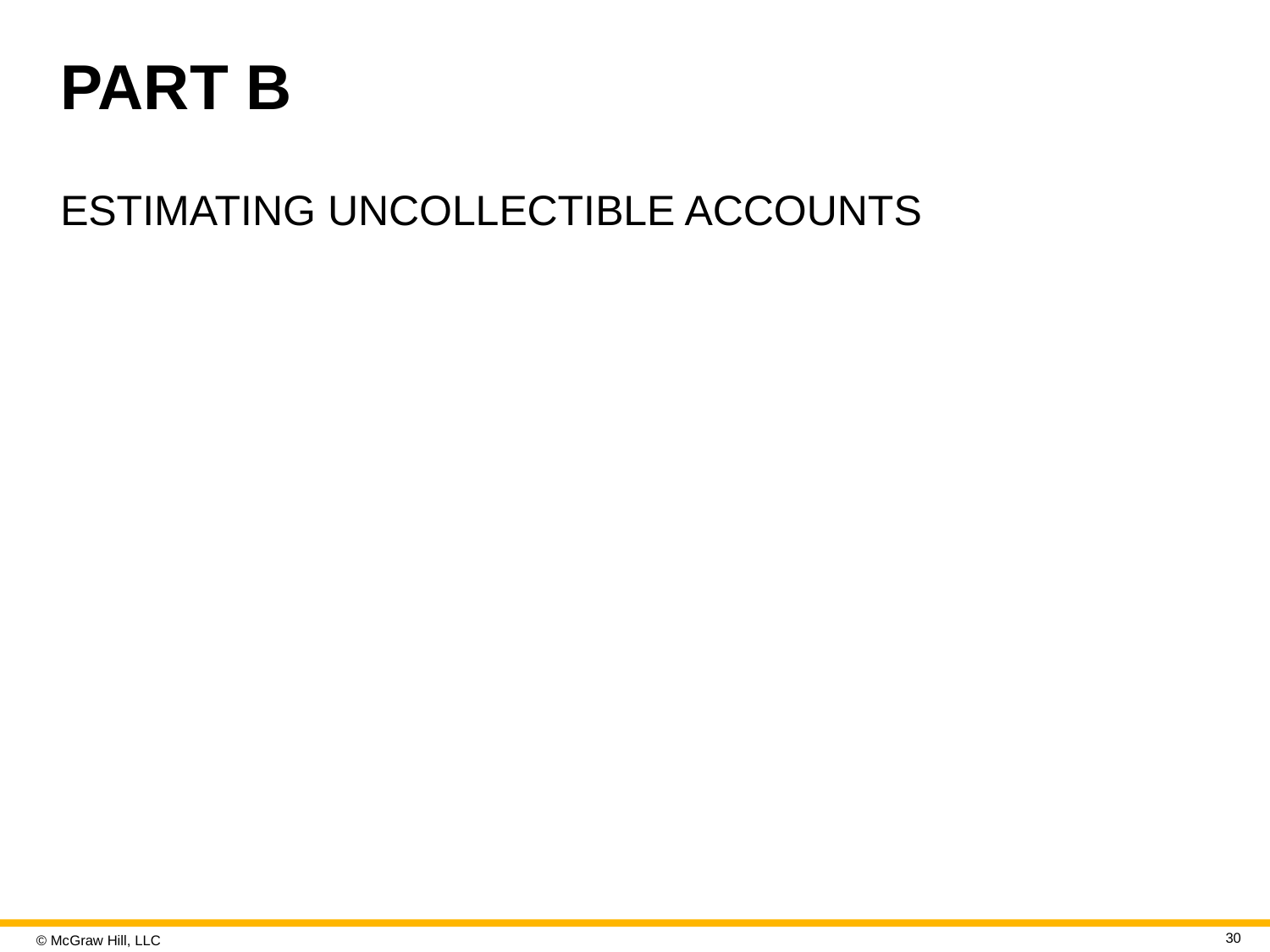

# PART B
ESTIMATING UNCOLLECTIBLE ACCOUNTS
30